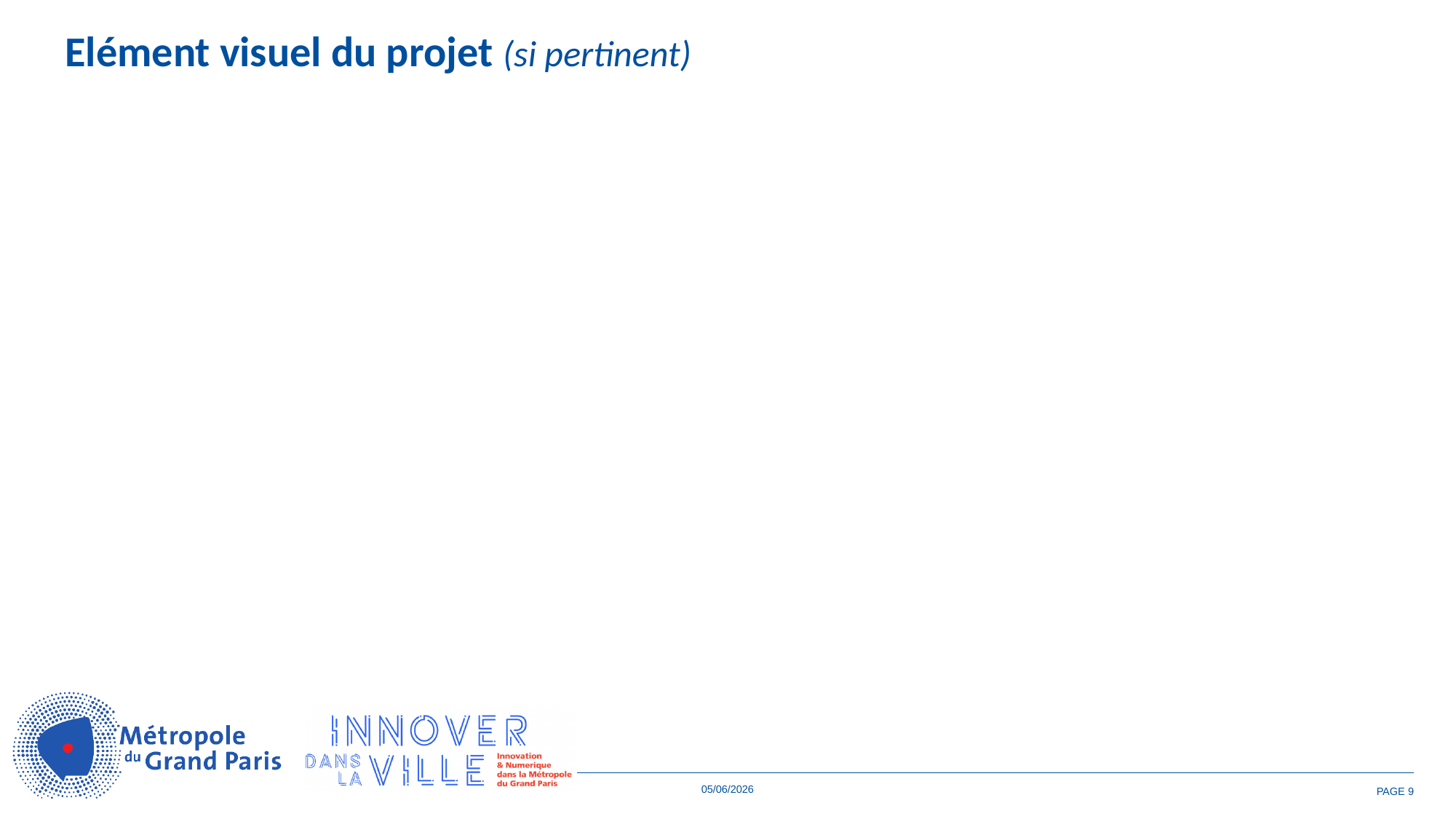

Elément visuel du projet (si pertinent)
05/06/2026
PAGE 9